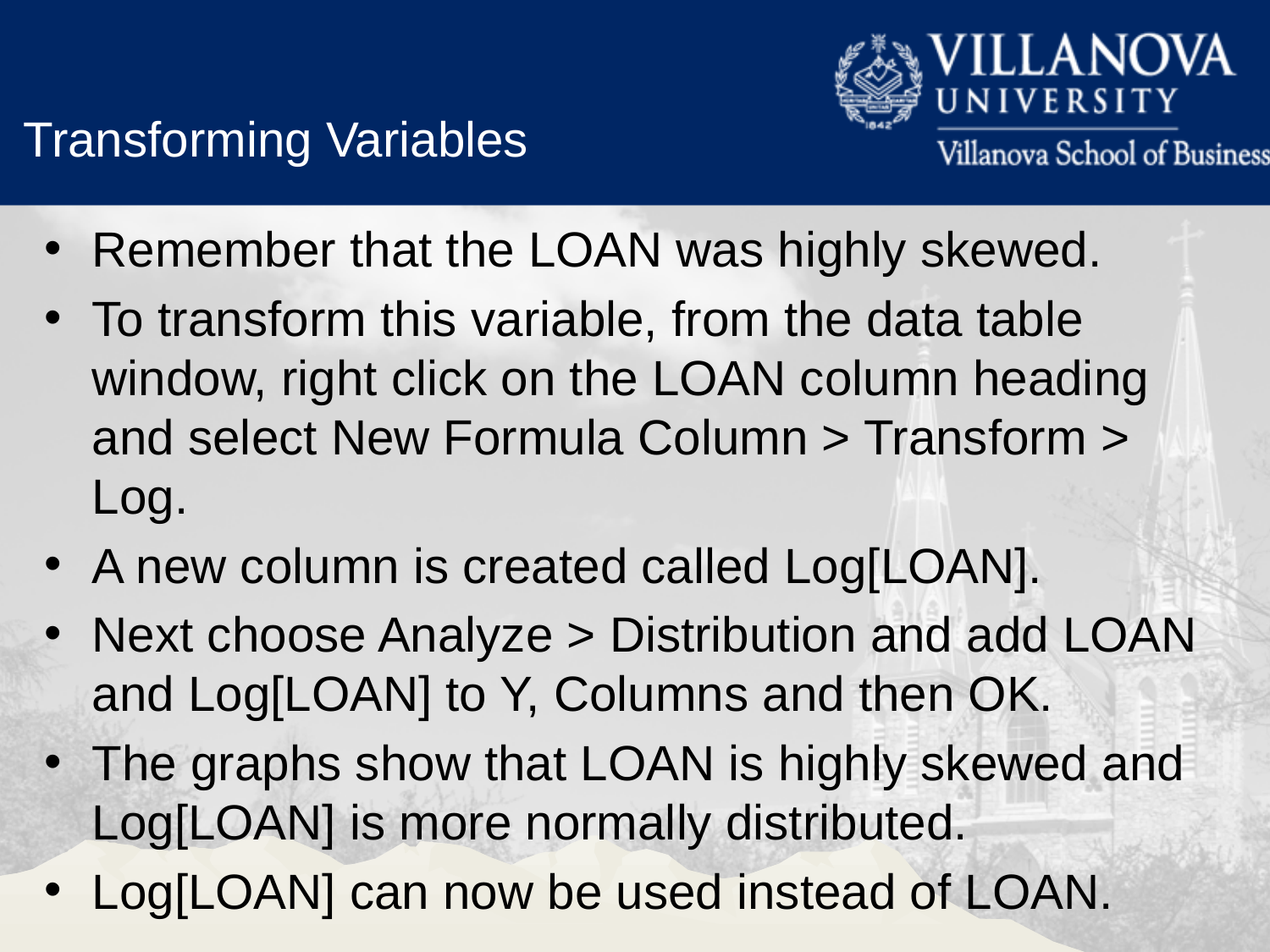

Transforming Variables
Remember that the LOAN was highly skewed.
To transform this variable, from the data table window, right click on the LOAN column heading and select New Formula Column > Transform > Log.
A new column is created called Log[LOAN].
Next choose Analyze > Distribution and add LOAN and Log[LOAN] to Y, Columns and then OK.
The graphs show that LOAN is highly skewed and Log[LOAN] is more normally distributed.
Log[LOAN] can now be used instead of LOAN.